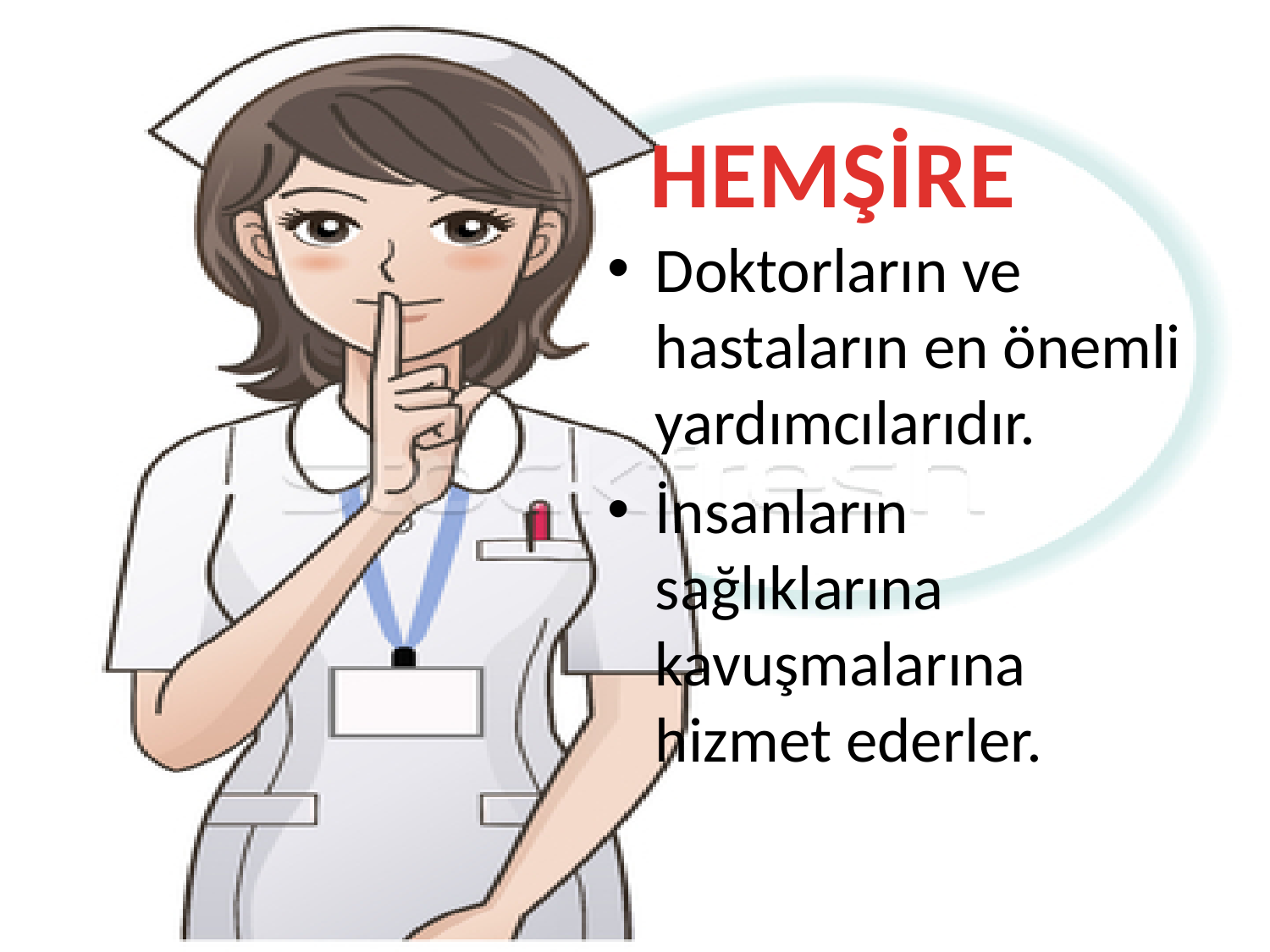

HEMŞİRE
Doktorların ve hastaların en önemli yardımcılarıdır.
İnsanların sağlıklarına kavuşmalarına hizmet ederler.